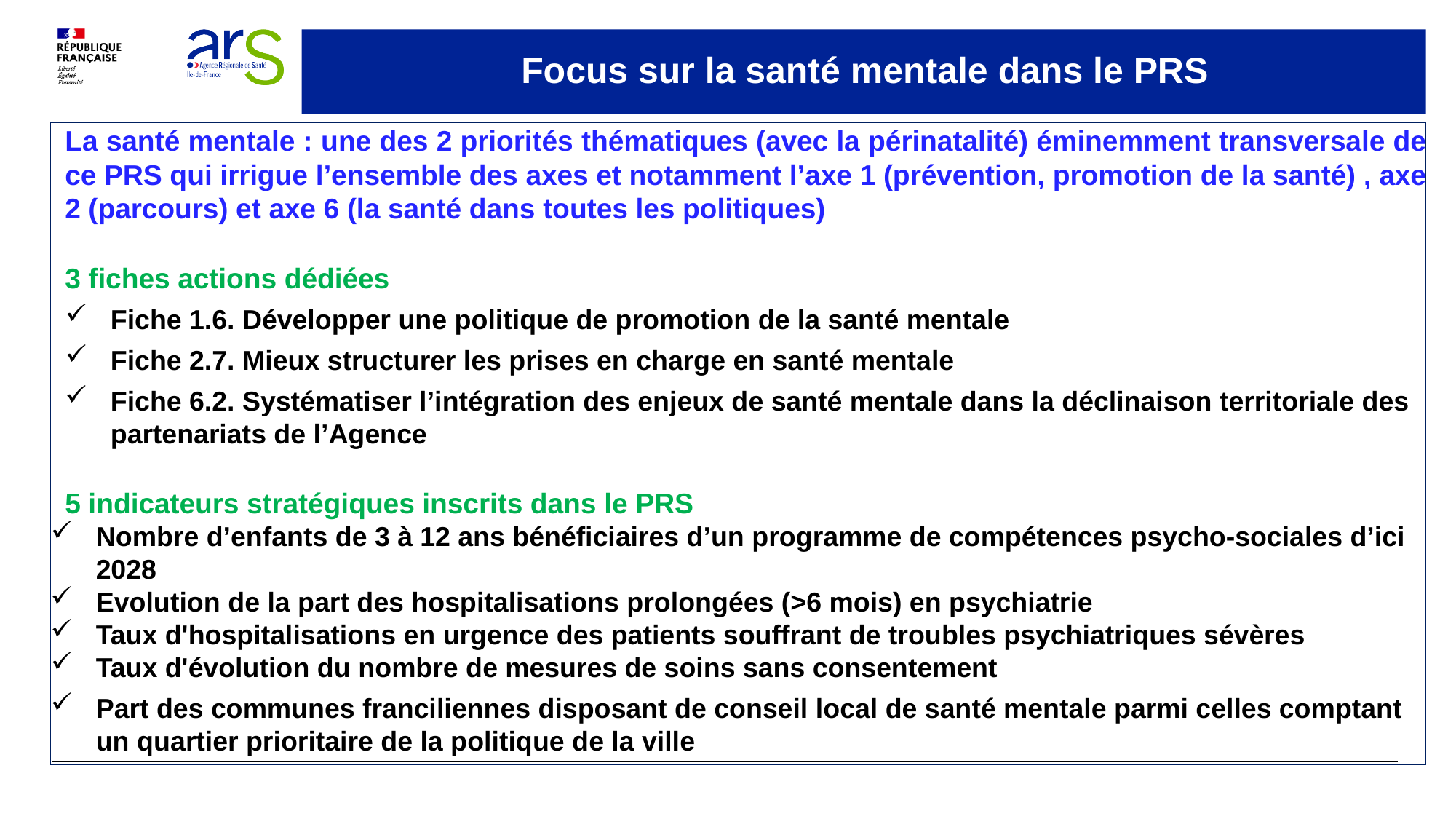

Focus sur la santé mentale dans le PRS
La santé mentale : une des 2 priorités thématiques (avec la périnatalité) éminemment transversale de ce PRS qui irrigue l’ensemble des axes et notamment l’axe 1 (prévention, promotion de la santé) , axe 2 (parcours) et axe 6 (la santé dans toutes les politiques)

3 fiches actions dédiées
Fiche 1.6. Développer une politique de promotion de la santé mentale
Fiche 2.7. Mieux structurer les prises en charge en santé mentale
Fiche 6.2. Systématiser l’intégration des enjeux de santé mentale dans la déclinaison territoriale des partenariats de l’Agence

5 indicateurs stratégiques inscrits dans le PRS
Nombre d’enfants de 3 à 12 ans bénéficiaires d’un programme de compétences psycho-sociales d’ici 2028
Evolution de la part des hospitalisations prolongées (>6 mois) en psychiatrie
Taux d'hospitalisations en urgence des patients souffrant de troubles psychiatriques sévères
Taux d'évolution du nombre de mesures de soins sans consentement
Part des communes franciliennes disposant de conseil local de santé mentale parmi celles comptant un quartier prioritaire de la politique de la ville